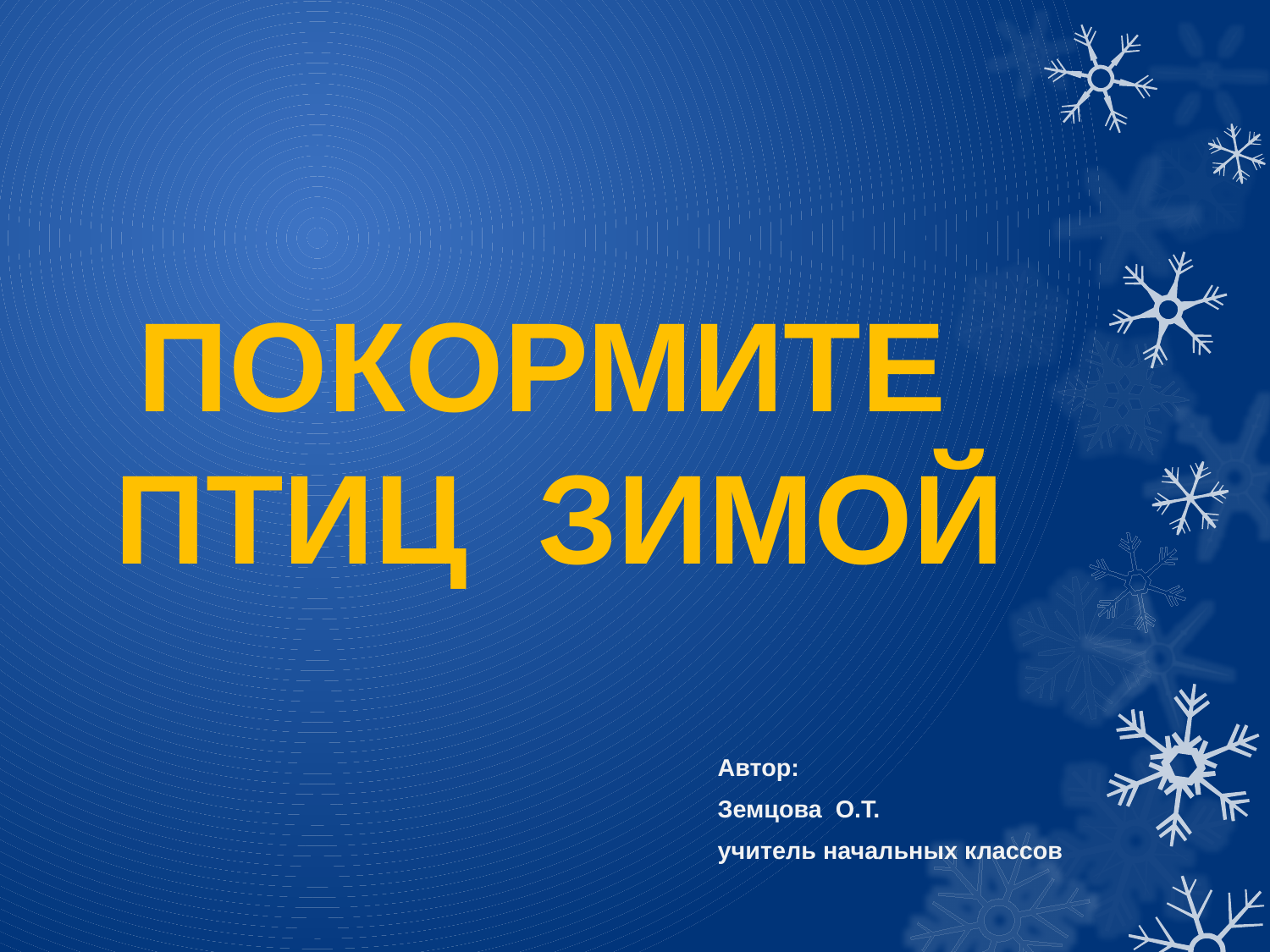

# ПОКОРМИТЕ  ПТИЦ  ЗИМОЙ
Автор:
Земцова  О.Т.
учитель начальных классов